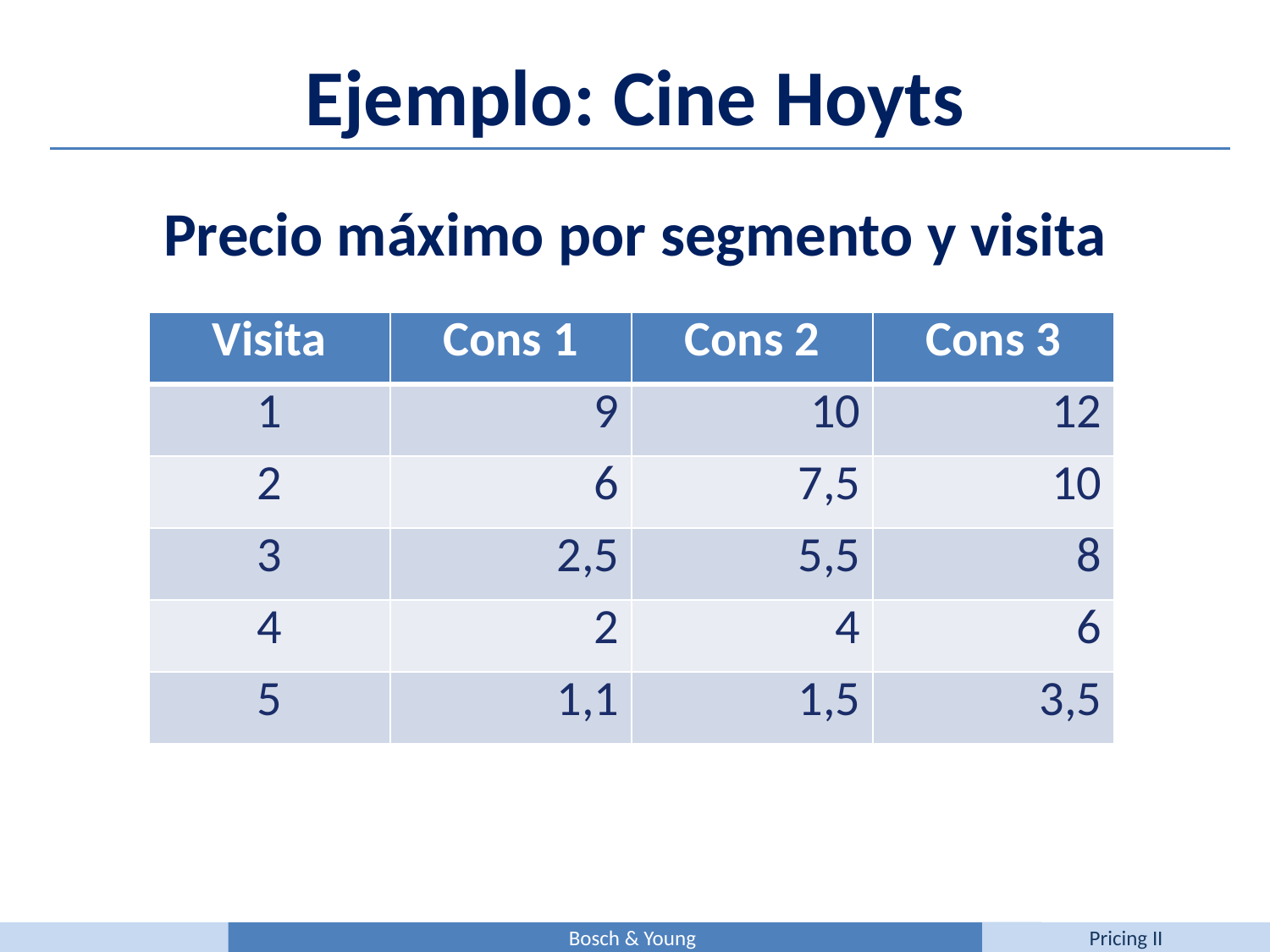

Ejemplo: Cine Hoyts
Precio máximo por segmento y visita
| Visita | Cons 1 | Cons 2 | Cons 3 |
| --- | --- | --- | --- |
| 1 | 9 | 10 | 12 |
| 2 | 6 | 7,5 | 10 |
| 3 | 2,5 | 5,5 | 8 |
| 4 | 2 | 4 | 6 |
| 5 | 1,1 | 1,5 | 3,5 |

Bosch & Young
Pricing II